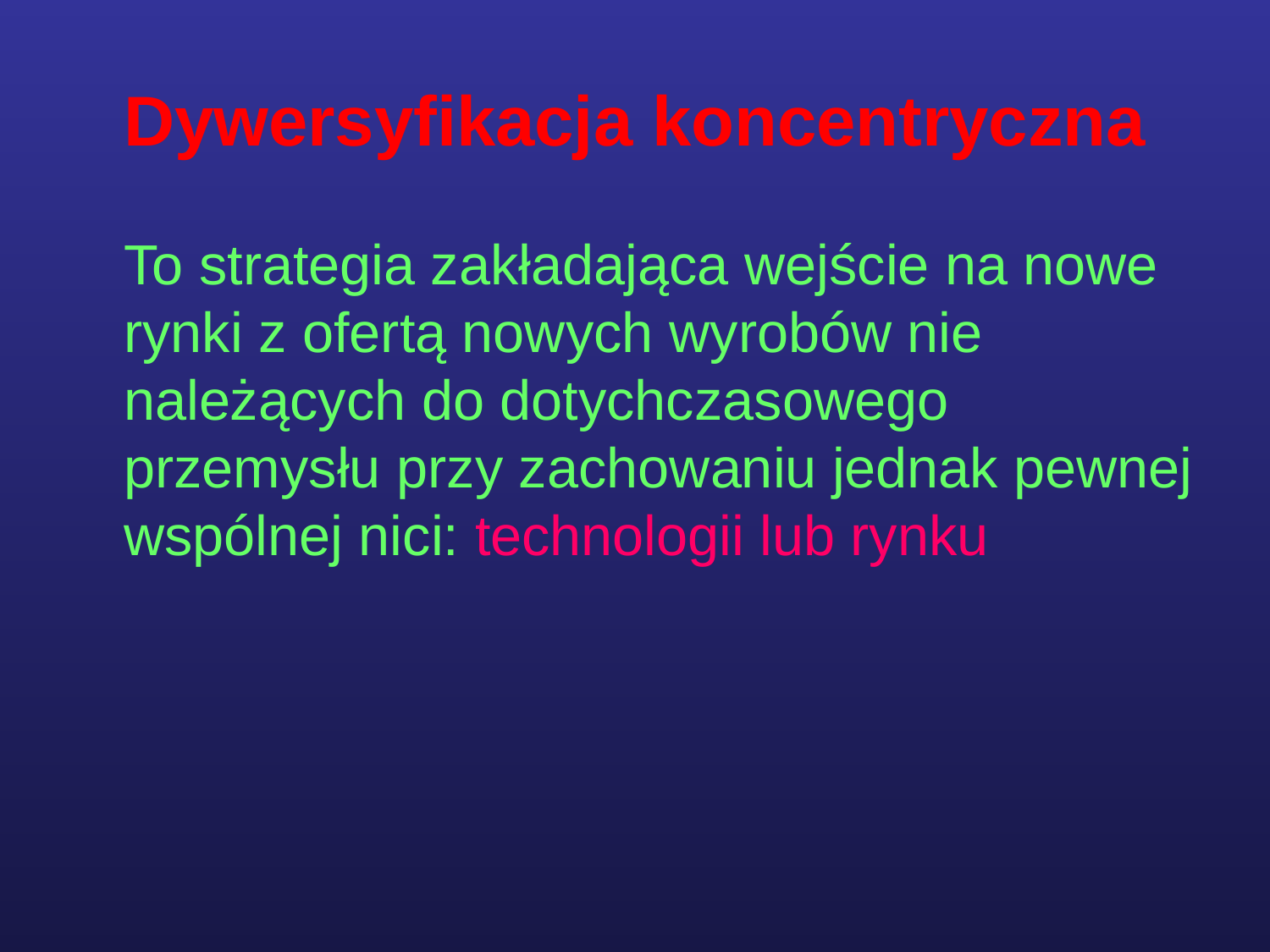

# Dywersyfikacja koncentryczna
	To strategia zakładająca wejście na nowe rynki z ofertą nowych wyrobów nie należących do dotychczasowego przemysłu przy zachowaniu jednak pewnej wspólnej nici: technologii lub rynku